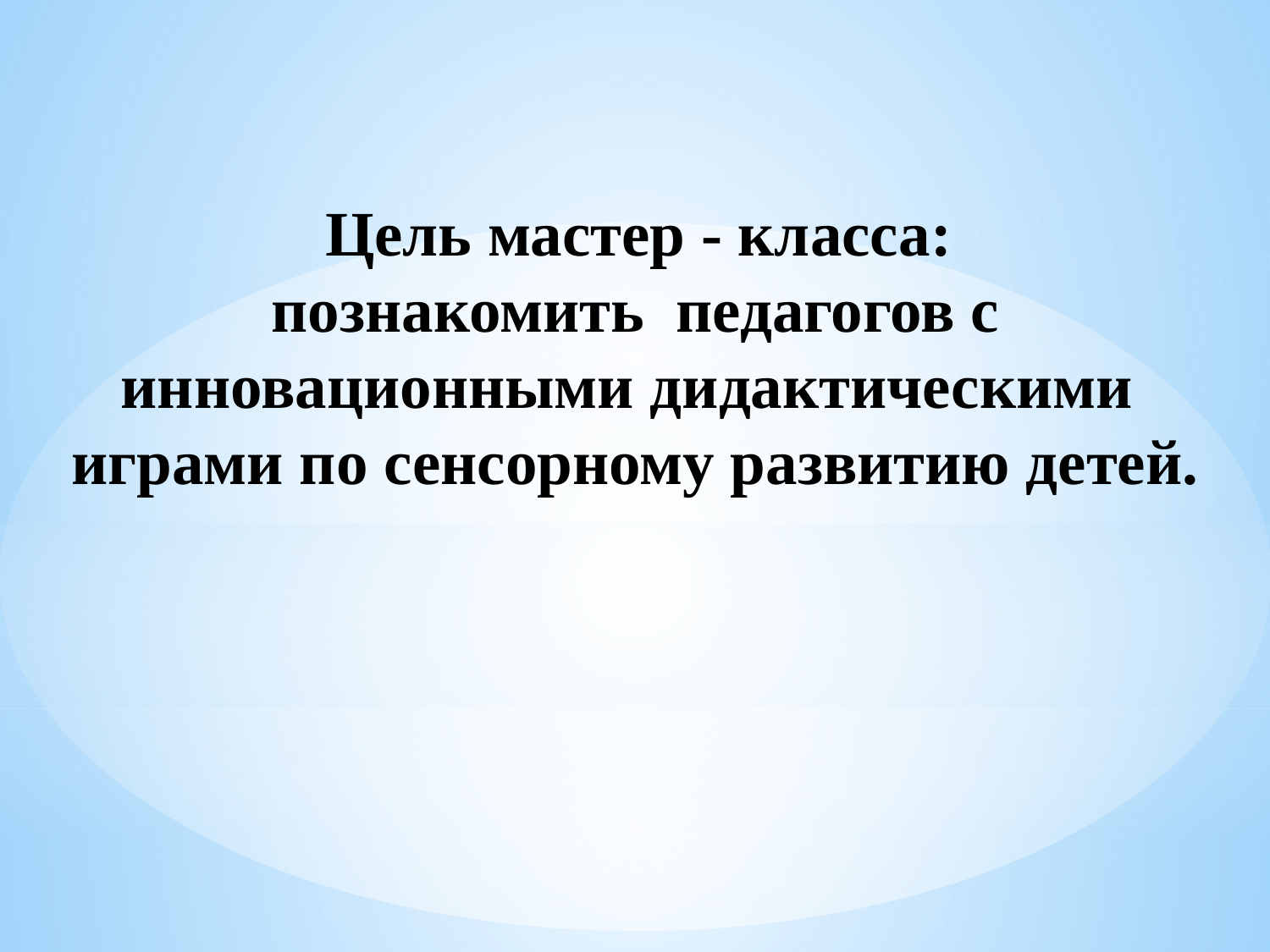

Цель мастер - класса:
 познакомить  педагогов с  инновационными дидактическими  играми по сенсорному развитию детей.